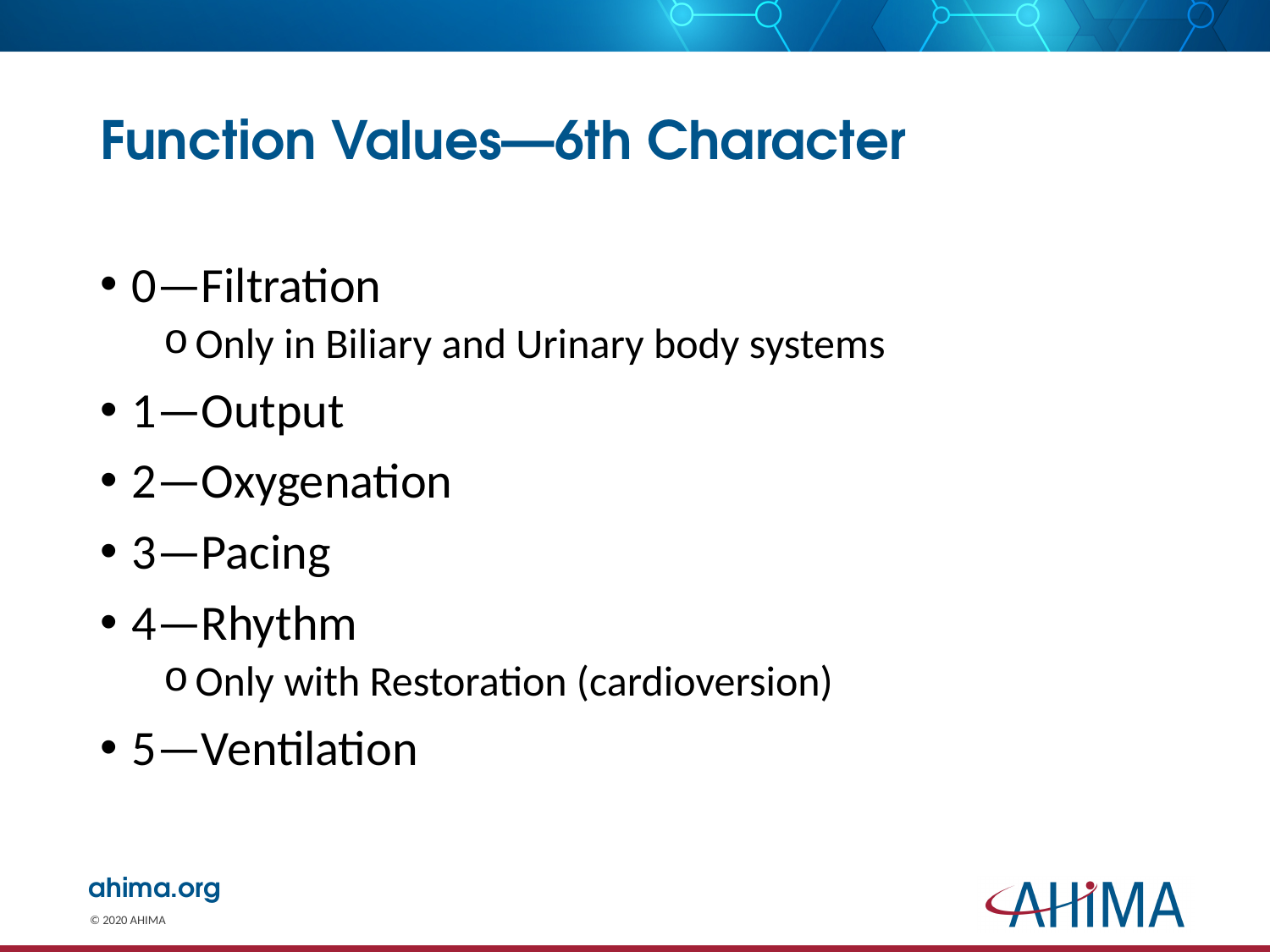

# Function Values—6th Character
0—Filtration
Only in Biliary and Urinary body systems
1—Output
2—Oxygenation
3—Pacing
4—Rhythm
Only with Restoration (cardioversion)
5—Ventilation